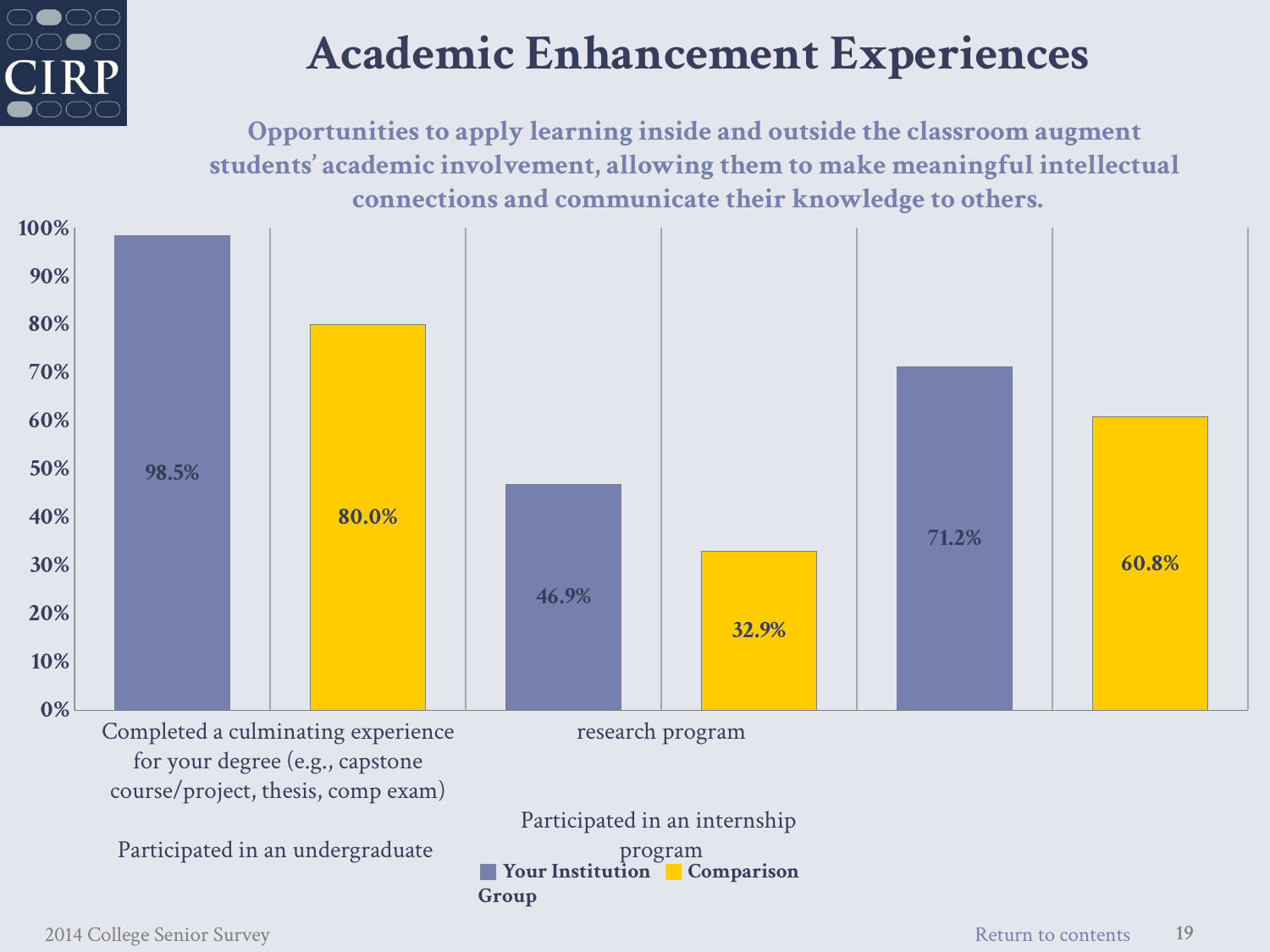

Academic Enhancement Experiences
Opportunities to apply learning inside and outside the classroom augment
students’ academic involvement, allowing them to make meaningful intellectual
connections and communicate their knowledge to others.

### Chart

| Category |  |
|---|---|
| Completed a culminating experience for your degree (e.g., capstone course/project, thesis, comp exam  | 0.985 |
| comp  | 0.8 |
| Undergraduate Program | 0.469 |
| comp | 0.329 |
| Internship | 0.712 |
| comp | 0.608 |
Completed a culminating experience for your degree (e.g., capstone course/project, thesis, comp exam)

Participated in an undergraduate
research program

Participated in an internship
program
■ Your Institution   ■ Comparison Group
2014 College Senior Survey
19
19